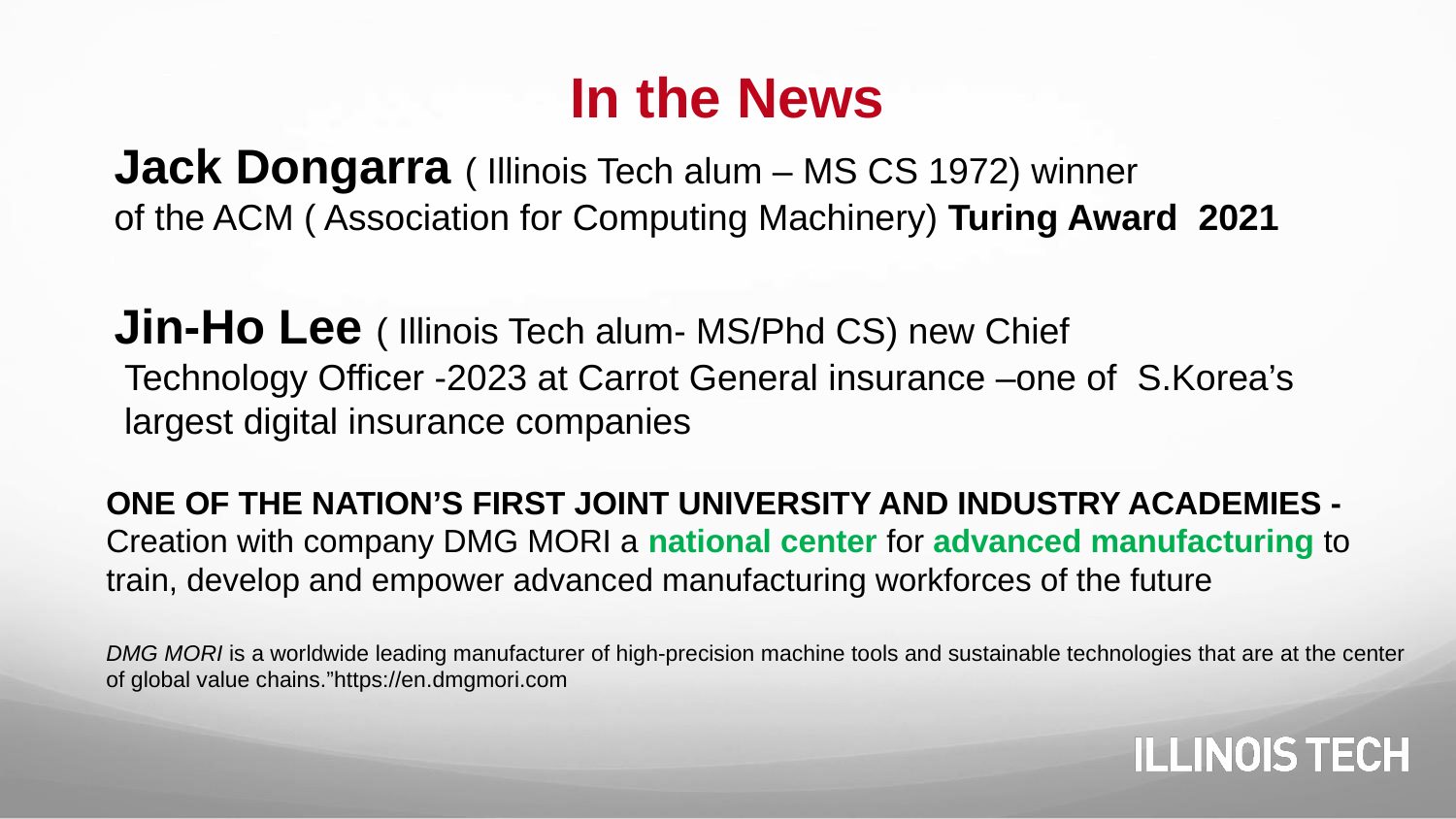

# In the News
Jack Dongarra ( Illinois Tech alum – MS CS 1972) winner
of the ACM ( Association for Computing Machinery) Turing Award  2021

Jin-Ho Lee ( Illinois Tech alum- MS/Phd CS) new Chief
 Technology Officer -2023 at Carrot General insurance –one of  S.Korea’s
 largest digital insurance companies
ONE OF THE NATION’S FIRST JOINT UNIVERSITY AND INDUSTRY ACADEMIES - Creation with company DMG MORI a national center for advanced manufacturing to train, develop and empower advanced manufacturing workforces of the future
DMG MORI is a worldwide leading manufacturer of high-precision machine tools and sustainable technologies that are at the center of global value chains.”https://en.dmgmori.com